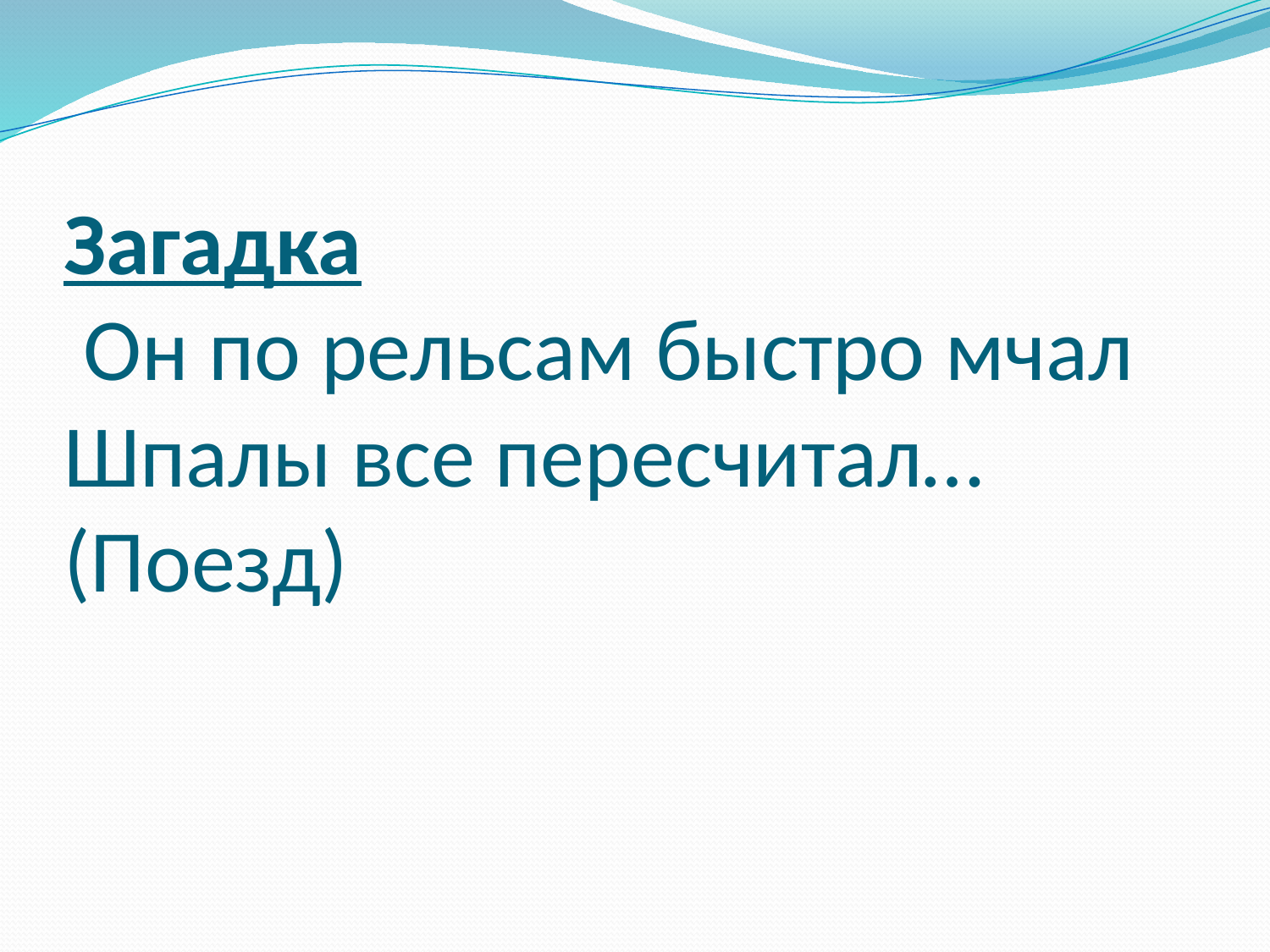

# Загадка Он по рельсам быстро мчал Шпалы все пересчитал… (Поезд)